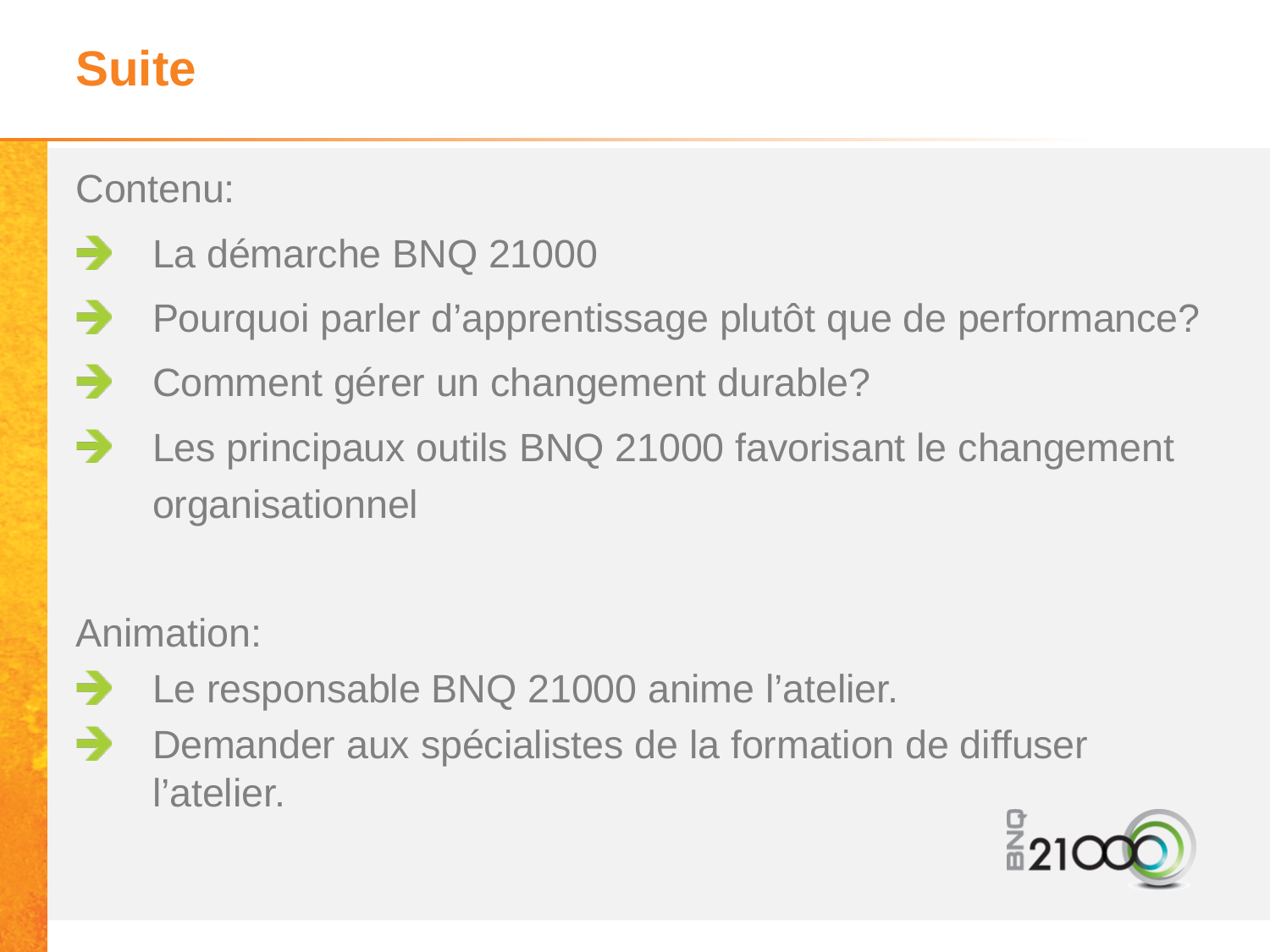

# Suite
Contenu:
La démarche BNQ 21000
Pourquoi parler d’apprentissage plutôt que de performance?
Comment gérer un changement durable?
Les principaux outils BNQ 21000 favorisant le changement organisationnel

Animation:
Le responsable BNQ 21000 anime l’atelier.
Demander aux spécialistes de la formation de diffuser l’atelier.